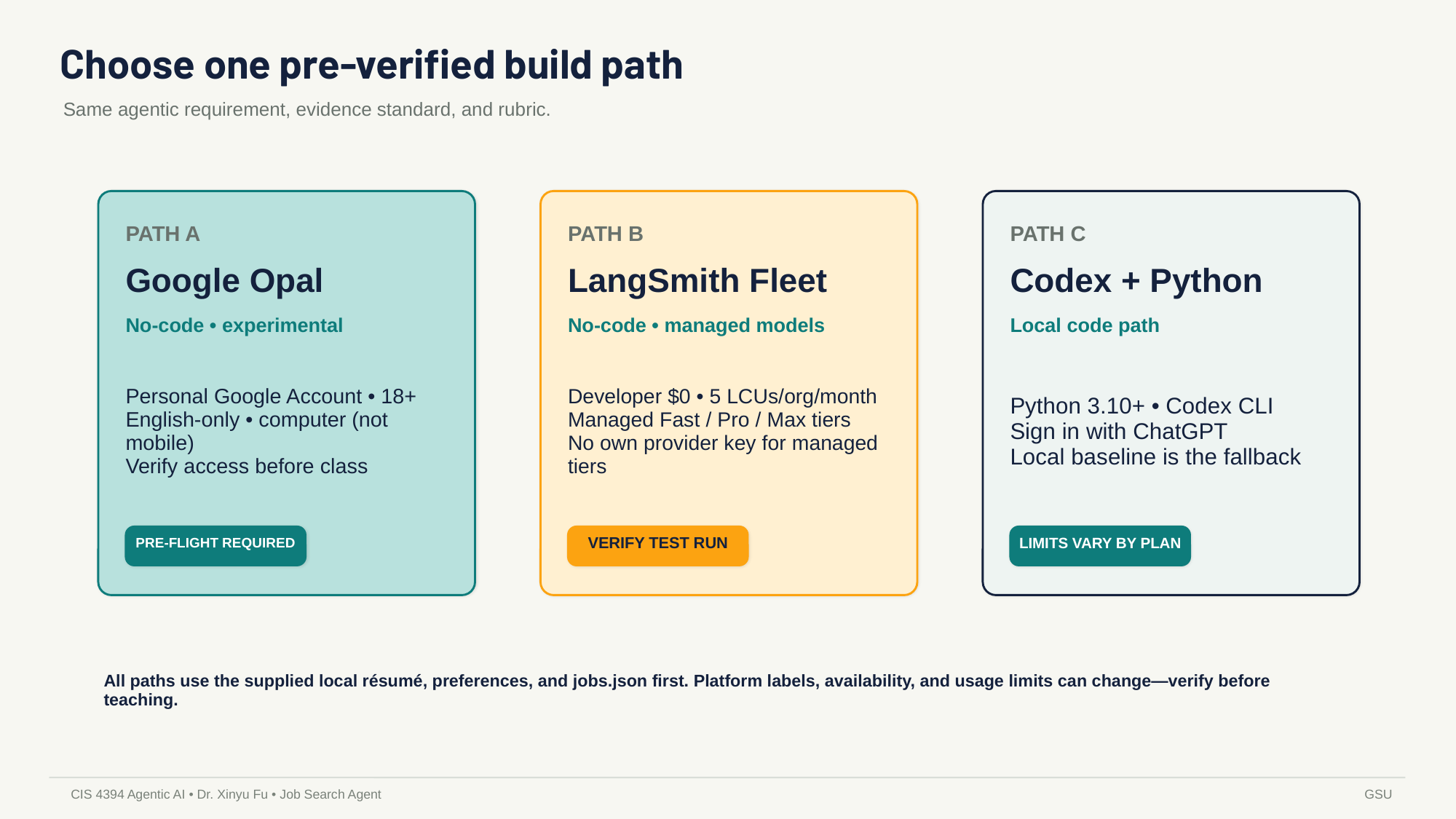

Choose one pre-verified build path
Same agentic requirement, evidence standard, and rubric.

PATH A
PATH B
PATH C
Google Opal
LangSmith Fleet
Codex + Python
No-code • experimental
No-code • managed models
Local code path
Personal Google Account • 18+
English-only • computer (not mobile)
Verify access before class
Developer $0 • 5 LCUs/org/month
Managed Fast / Pro / Max tiers
No own provider key for managed tiers
Python 3.10+ • Codex CLI
Sign in with ChatGPT
Local baseline is the fallback

PRE-FLIGHT REQUIRED
VERIFY TEST RUN
LIMITS VARY BY PLAN
All paths use the supplied local résumé, preferences, and jobs.json first. Platform labels, availability, and usage limits can change—verify before teaching.